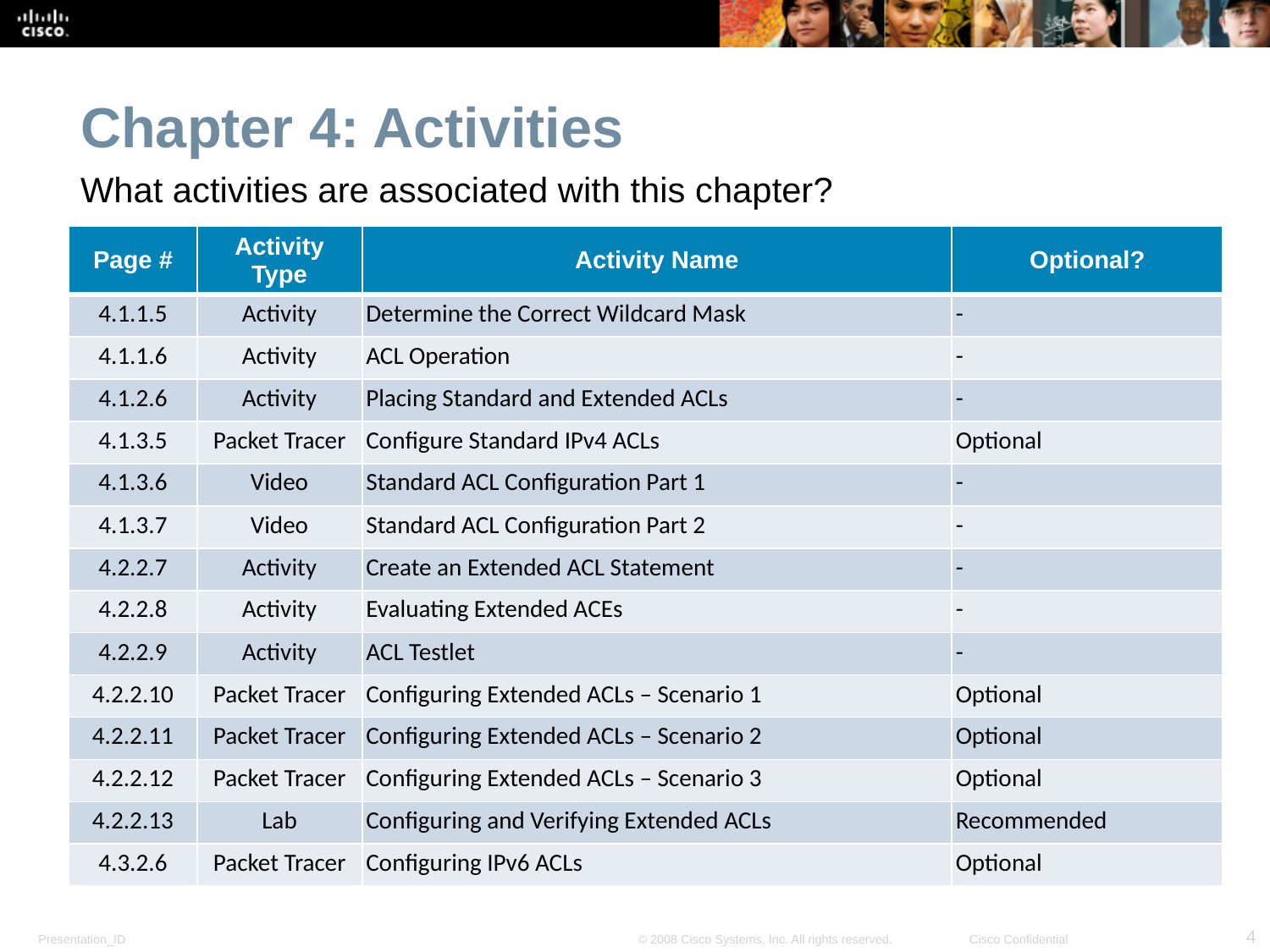

Chapter 4: Activities
What activities are associated with this chapter?

| Page # | Activity Type | Activity Name | Optional? |
| --- | --- | --- | --- |
| 4.1.1.5 | Activity | Determine the Correct Wildcard Mask | - |
| 4.1.1.6 | Activity | ACL Operation | - |
| 4.1.2.6 | Activity | Placing Standard and Extended ACLs | - |
| 4.1.3.5 | Packet Tracer | Configure Standard IPv4 ACLs | Optional |
| 4.1.3.6 | Video | Standard ACL Configuration Part 1 | - |
| 4.1.3.7 | Video | Standard ACL Configuration Part 2 | - |
| 4.2.2.7 | Activity | Create an Extended ACL Statement | - |
| 4.2.2.8 | Activity | Evaluating Extended ACEs | - |
| 4.2.2.9 | Activity | ACL Testlet | - |
| 4.2.2.10 | Packet Tracer | Configuring Extended ACLs – Scenario 1 | Optional |
| 4.2.2.11 | Packet Tracer | Configuring Extended ACLs – Scenario 2 | Optional |
| 4.2.2.12 | Packet Tracer | Configuring Extended ACLs – Scenario 3 | Optional |
| 4.2.2.13 | Lab | Configuring and Verifying Extended ACLs | Recommended |
| 4.3.2.6 | Packet Tracer | Configuring IPv6 ACLs | Optional |